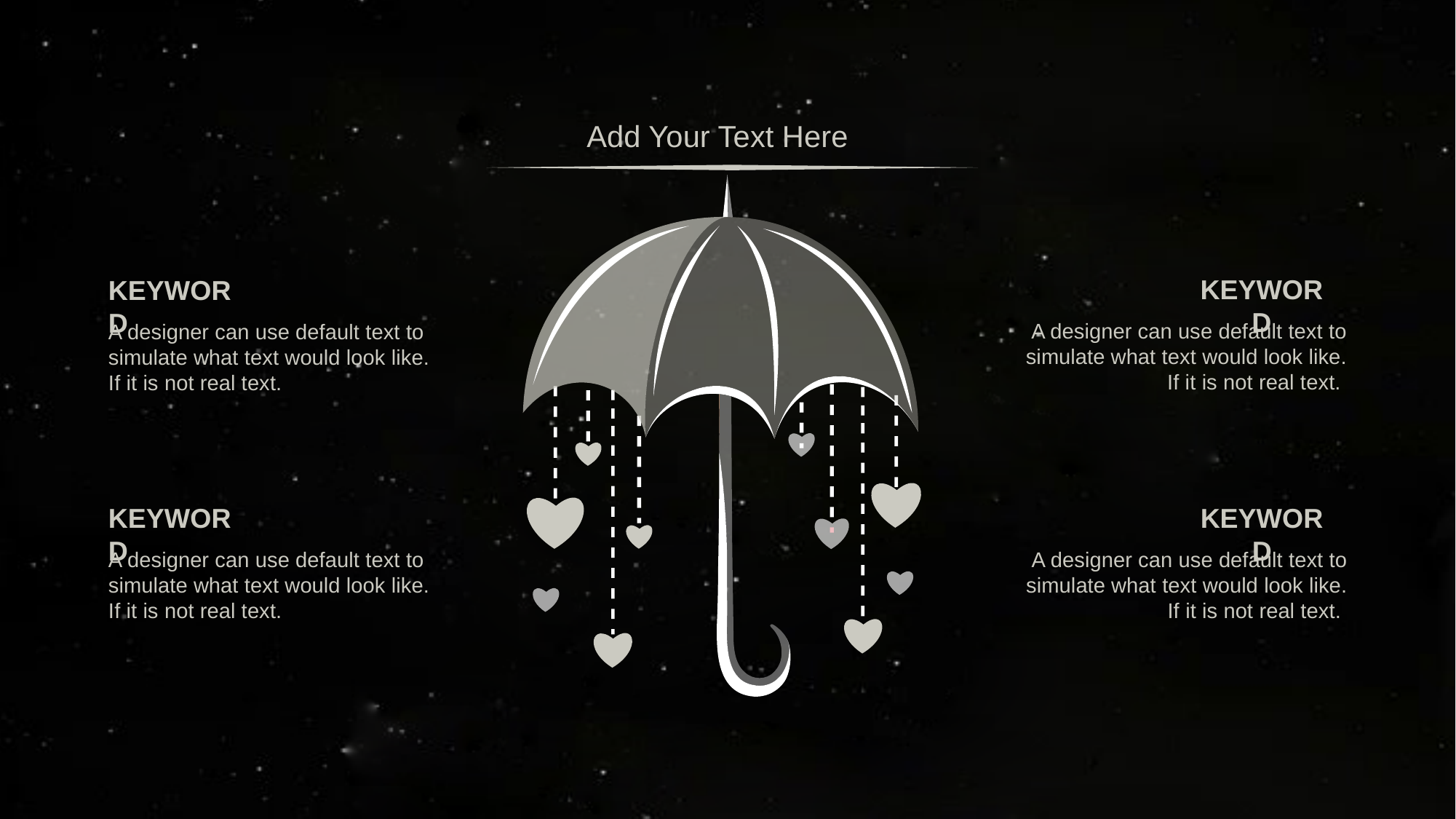

Add Your Text Here

KEYWORD
KEYWORD
A designer can use default text to simulate what text would look like. If it is not real text.
A designer can use default text to simulate what text would look like. If it is not real text.
KEYWORD
KEYWORD
A designer can use default text to simulate what text would look like. If it is not real text.
A designer can use default text to simulate what text would look like. If it is not real text.